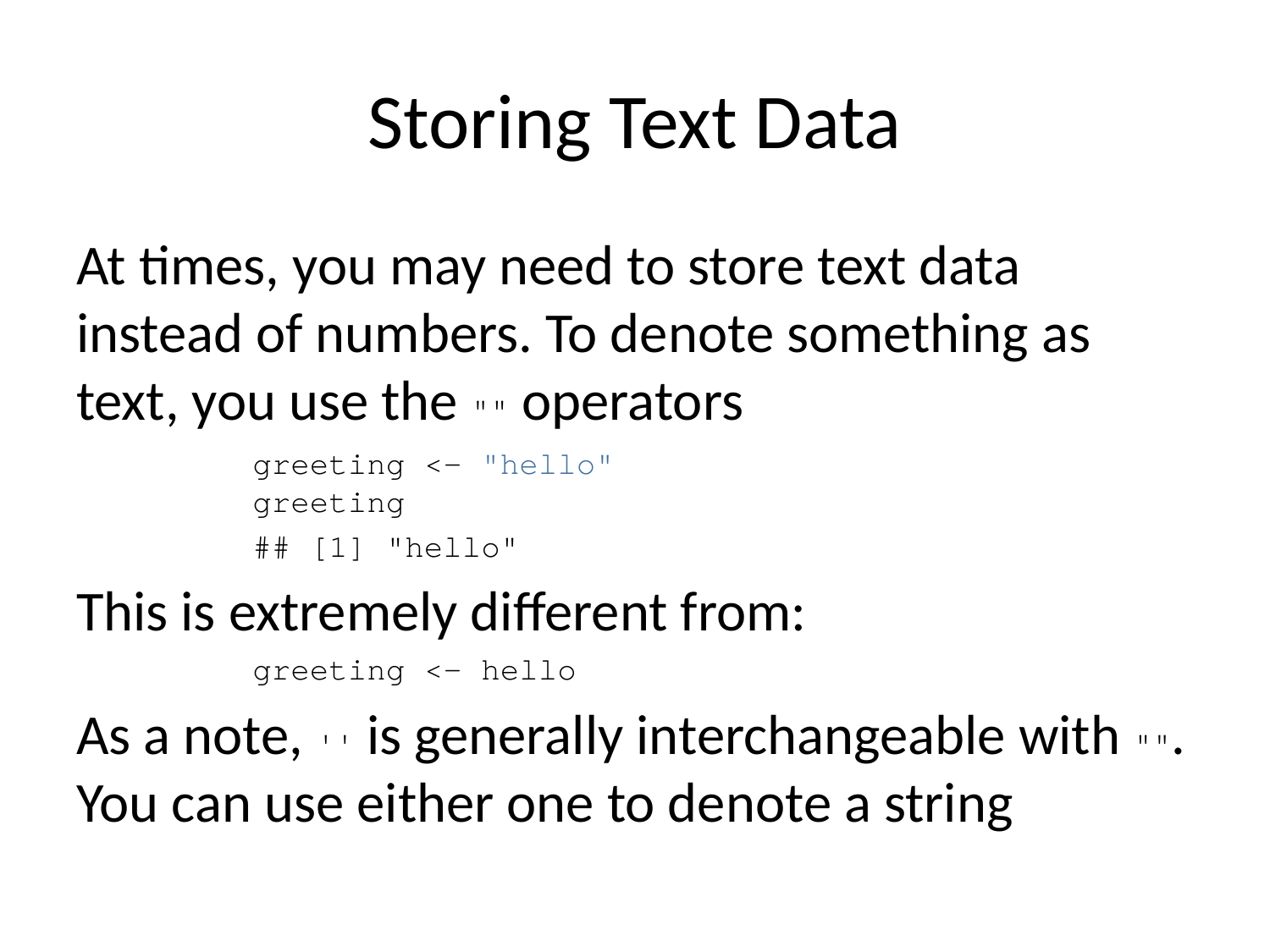

# Storing Text Data
At times, you may need to store text data instead of numbers. To denote something as text, you use the "" operators
greeting <- "hello"
greeting
## [1] "hello"
This is extremely different from:
greeting <- hello
As a note, '' is generally interchangeable with "". You can use either one to denote a string